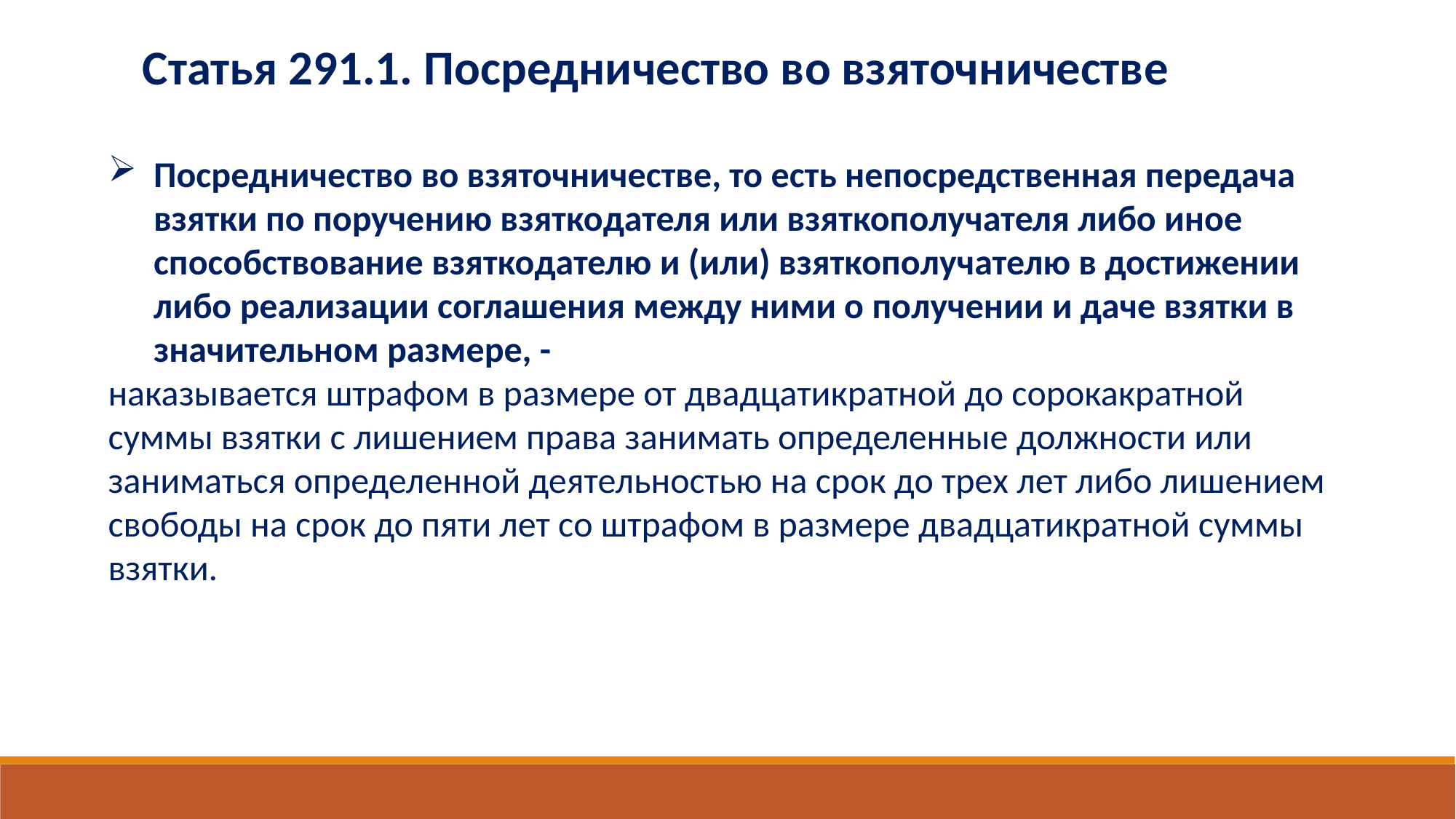

Статья 291.1. Посредничество во взяточничестве
Посредничество во взяточничестве, то есть непосредственная передача взятки по поручению взяткодателя или взяткополучателя либо иное способствование взяткодателю и (или) взяткополучателю в достижении либо реализации соглашения между ними о получении и даче взятки в значительном размере, -
наказывается штрафом в размере от двадцатикратной до сорокакратной суммы взятки с лишением права занимать определенные должности или заниматься определенной деятельностью на срок до трех лет либо лишением свободы на срок до пяти лет со штрафом в размере двадцатикратной суммы взятки.